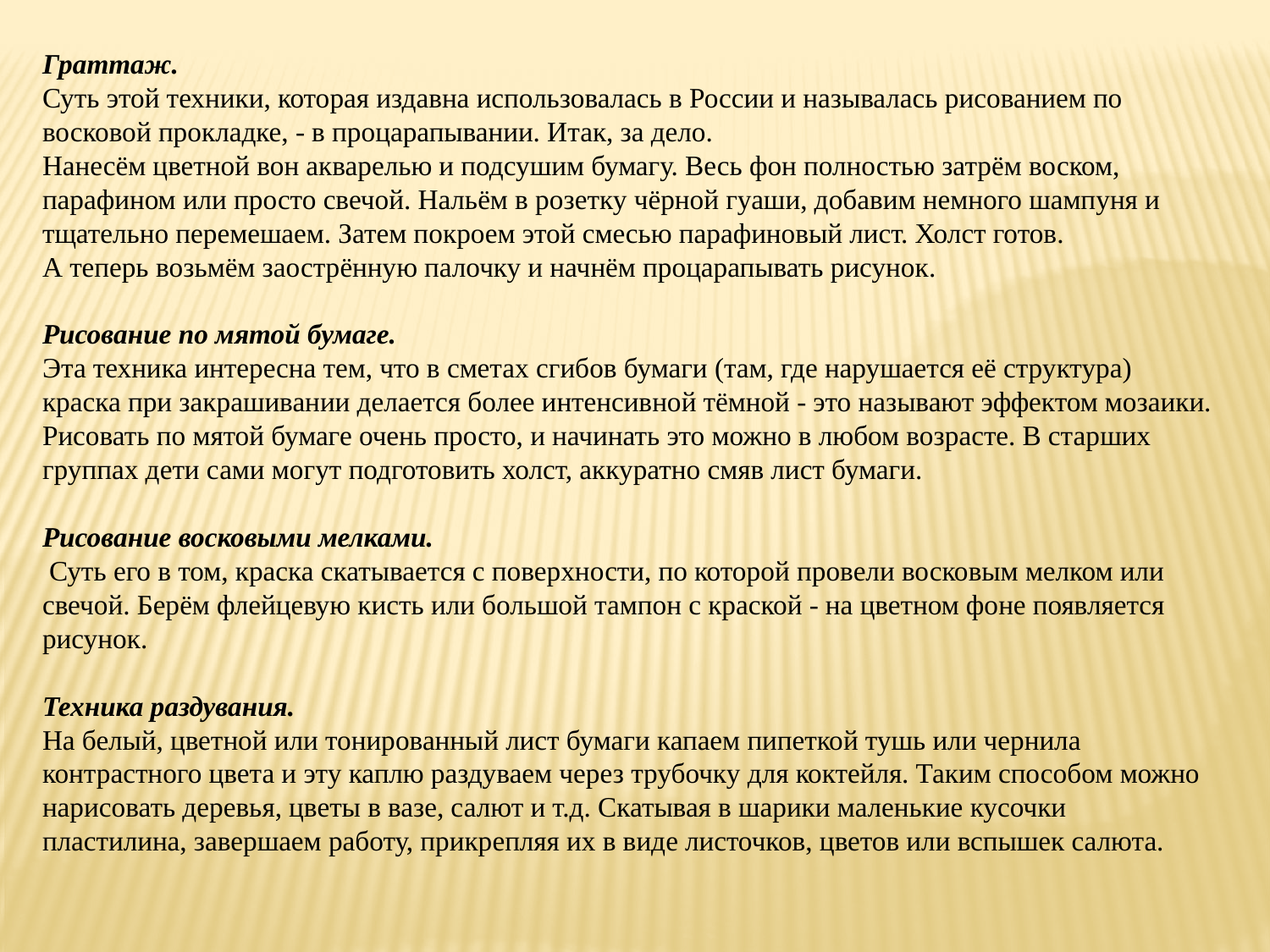

Граттаж.
Суть этой техники, которая издавна использовалась в России и называлась рисованием по восковой прокладке, - в процарапывании. Итак, за дело.
Нанесём цветной вон акварелью и подсушим бумагу. Весь фон полностью затрём воском, парафином или просто свечой. Нальём в розетку чёрной гуаши, добавим немного шампуня и тщательно перемешаем. Затем покроем этой смесью парафиновый лист. Холст готов.
А теперь возьмём заострённую палочку и начнём процарапывать рисунок.

Рисование по мятой бумаге.
Эта техника интересна тем, что в сметах сгибов бумаги (там, где нарушается её структура) краска при закрашивании делается более интенсивной тёмной - это называют эффектом мозаики.
Рисовать по мятой бумаге очень просто, и начинать это можно в любом возрасте. В старших группах дети сами могут подготовить холст, аккуратно смяв лист бумаги.

Рисование восковыми мелками.
 Суть его в том, краска скатывается с поверхности, по которой провели восковым мелком или свечой. Берём флейцевую кисть или большой тампон с краской - на цветном фоне появляется рисунок.

Техника раздувания.
На белый, цветной или тонированный лист бумаги капаем пипеткой тушь или чернила контрастного цвета и эту каплю раздуваем через трубочку для коктейля. Таким способом можно нарисовать деревья, цветы в вазе, салют и т.д. Скатывая в шарики маленькие кусочки пластилина, завершаем работу, прикрепляя их в виде листочков, цветов или вспышек салюта.